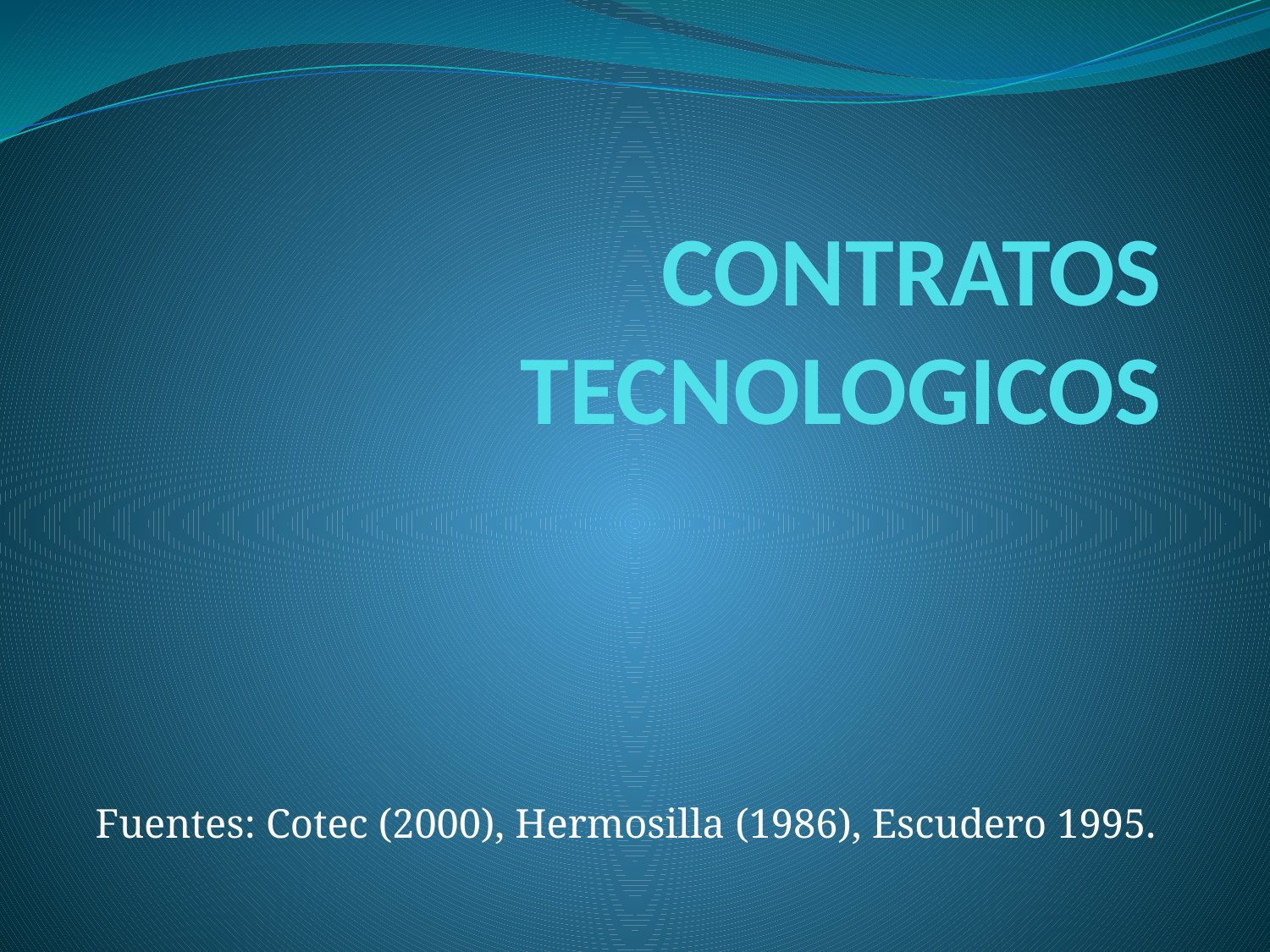

# CONTRATOS TECNOLOGICOS
Fuentes: Cotec (2000), Hermosilla (1986), Escudero 1995.